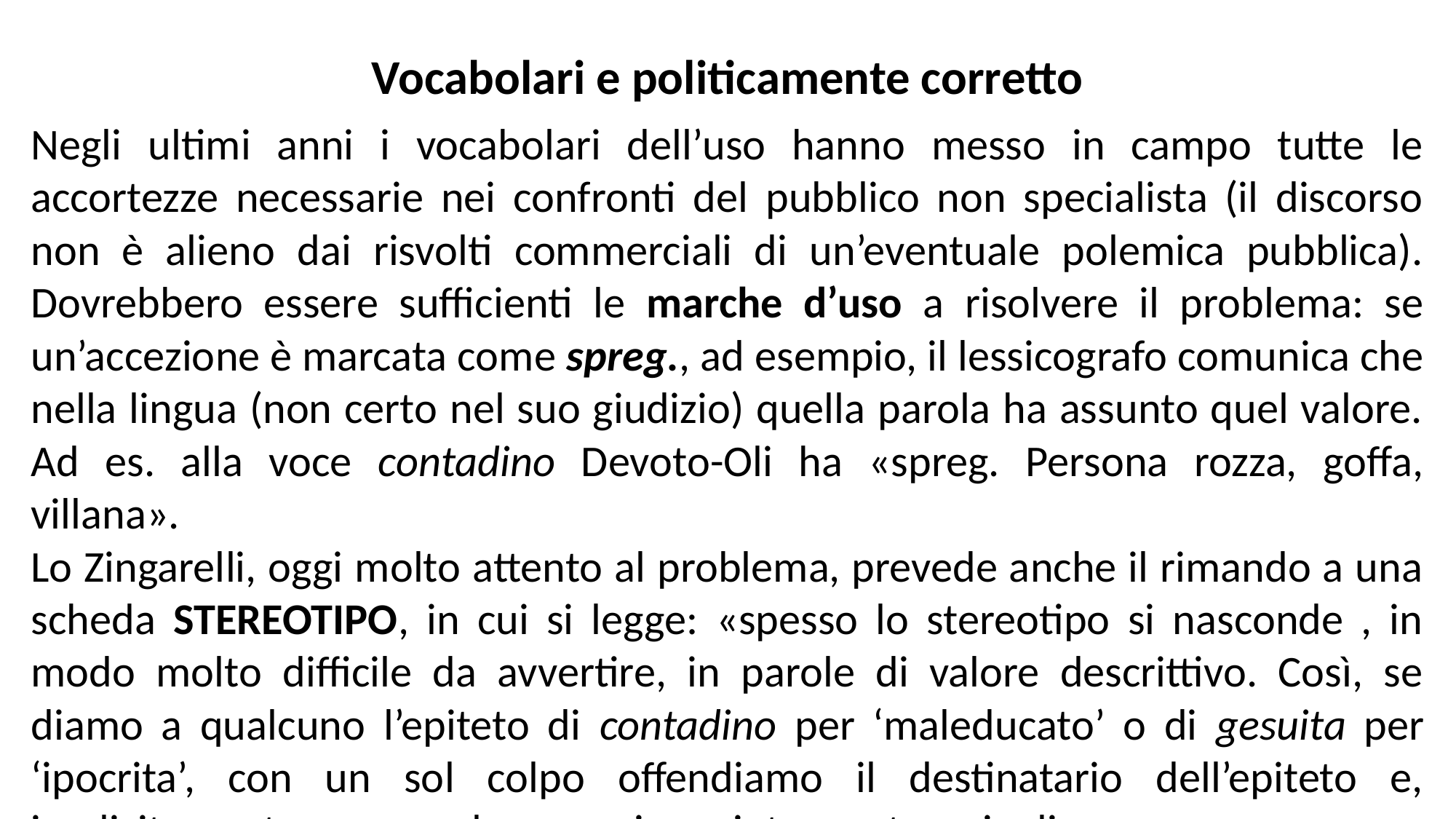

Vocabolari e politicamente corretto
Negli ultimi anni i vocabolari dell’uso hanno messo in campo tutte le accortezze necessarie nei confronti del pubblico non specialista (il discorso non è alieno dai risvolti commerciali di un’eventuale polemica pubblica). Dovrebbero essere sufficienti le marche d’uso a risolvere il problema: se un’accezione è marcata come spreg., ad esempio, il lessicografo comunica che nella lingua (non certo nel suo giudizio) quella parola ha assunto quel valore. Ad es. alla voce contadino Devoto-Oli ha «spreg. Persona rozza, goffa, villana».
Lo Zingarelli, oggi molto attento al problema, prevede anche il rimando a una scheda STEREOTIPO, in cui si legge: «spesso lo stereotipo si nasconde , in modo molto difficile da avvertire, in parole di valore descrittivo. Così, se diamo a qualcuno l’epiteto di contadino per ‘maleducato’ o di gesuita per ‘ipocrita’, con un sol colpo offendiamo il destinatario dell’epiteto e, implicitamente e senza alcuna ragione, intere categorie di persone».